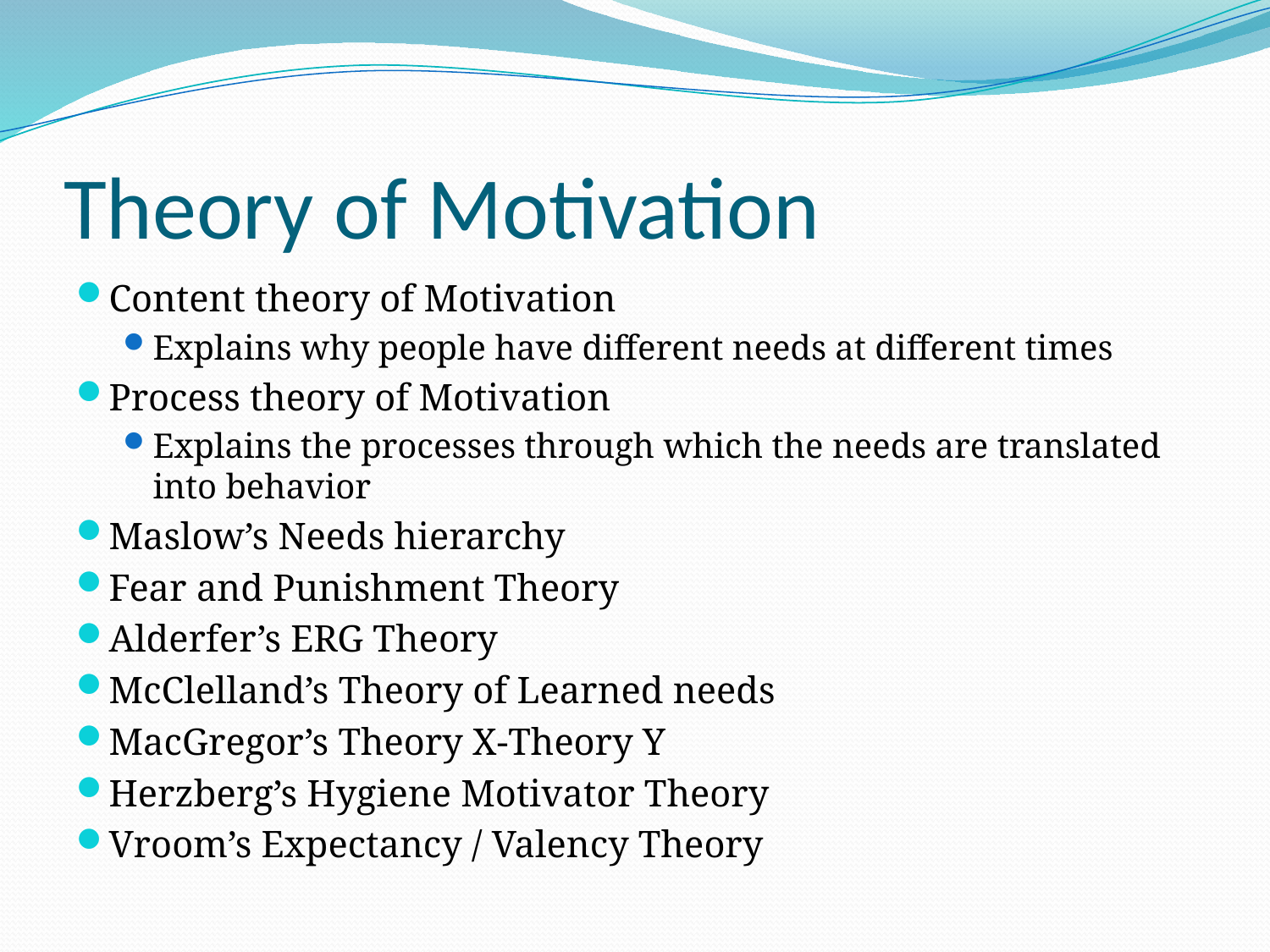

# Theory of Motivation
Content theory of Motivation
Explains why people have different needs at different times
Process theory of Motivation
Explains the processes through which the needs are translated into behavior
Maslow’s Needs hierarchy
Fear and Punishment Theory
Alderfer’s ERG Theory
McClelland’s Theory of Learned needs
MacGregor’s Theory X-Theory Y
Herzberg’s Hygiene Motivator Theory
Vroom’s Expectancy / Valency Theory